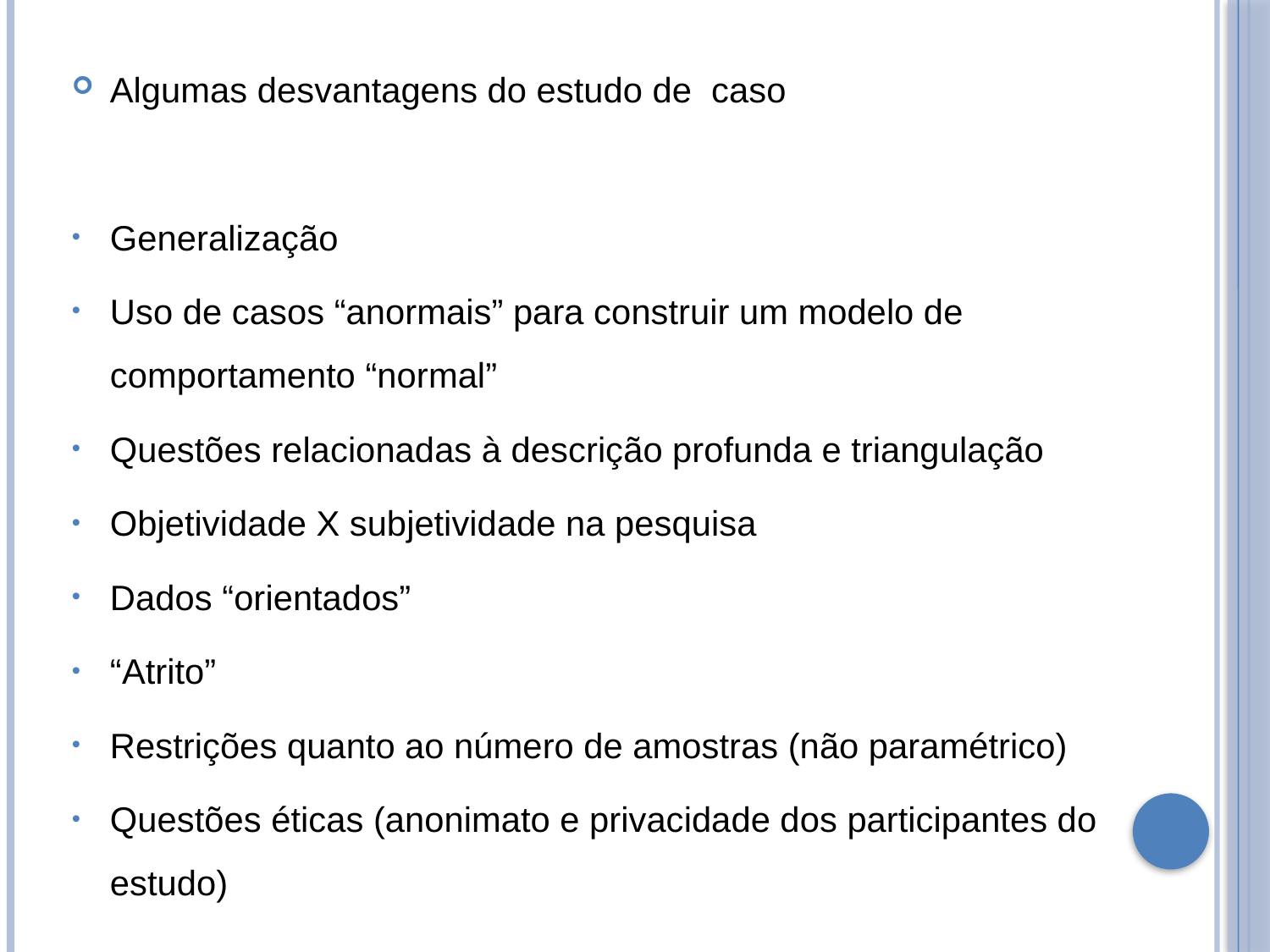

Algumas desvantagens do estudo de  caso

Generalização
Uso de casos “anormais” para construir um modelo de comportamento “normal”
Questões relacionadas à descrição profunda e triangulação
Objetividade X subjetividade na pesquisa
Dados “orientados”
“Atrito”
Restrições quanto ao número de amostras (não paramétrico)
Questões éticas (anonimato e privacidade dos participantes do estudo)